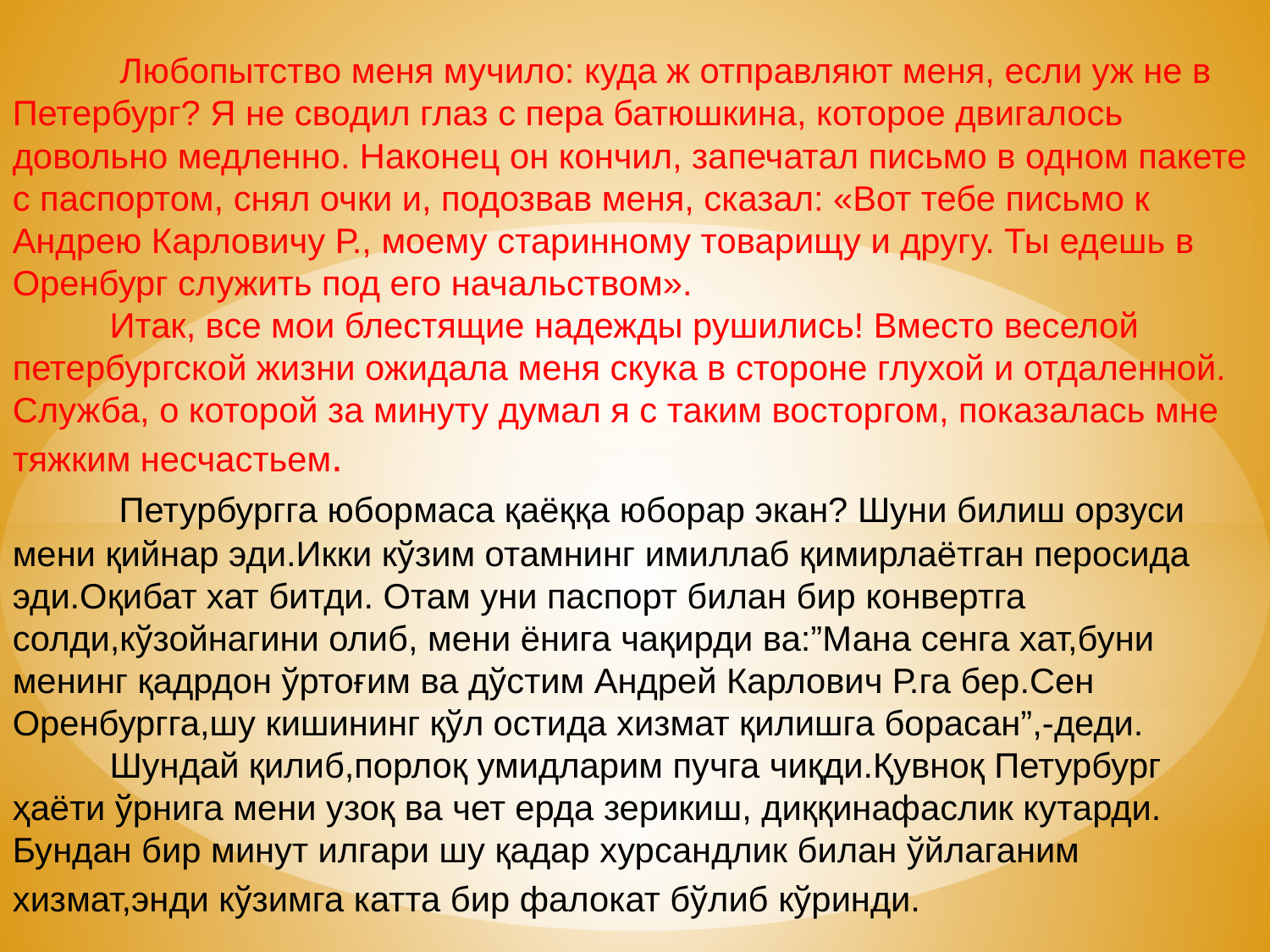

Любопытство меня мучило: куда ж отправляют меня, если уж не в Петербург? Я не сводил глаз с пера батюшкина, которое двигалось довольно медленно. Наконец он кончил, запечатал письмо в одном пакете с паспортом, снял очки и, подозвав меня, сказал: «Вот тебе письмо к Андрею Карловичу Р., моему старинному товарищу и другу. Ты едешь в Оренбург служить под его начальством».
          Итак, все мои блестящие надежды рушились! Вместо веселой
петербургской жизни ожидала меня скука в стороне глухой и отдаленной. Служба, о которой за минуту думал я с таким восторгом, показалась мне тяжким несчастьем.
         Петурбургга юбормаса қаёққа юборар экан? Шуни билиш орзуси мени қийнар эди.Икки кўзим отамнинг имиллаб қимирлаётган перосида эди.Оқибат хат битди. Отам уни паспорт билан бир конвертга солди,кўзойнагини олиб, мени ёнига чақирди ва:”Мана сенга хат,буни менинг қадрдон ўртоғим ва дўстим Андрей Карлович Р.га бер.Сен Оренбургга,шу кишининг қўл остида хизмат қилишга борасан”,-деди.
          Шундай қилиб,порлоқ умидларим пучга чиқди.Қувноқ Петурбург ҳаёти ўрнига мени узоқ ва чет ерда зерикиш, диққинафаслик кутарди. Бундан бир минут илгари шу қадар хурсандлик билан ўйлаганим хизмат,энди кўзимга катта бир фалокат бўлиб кўринди.